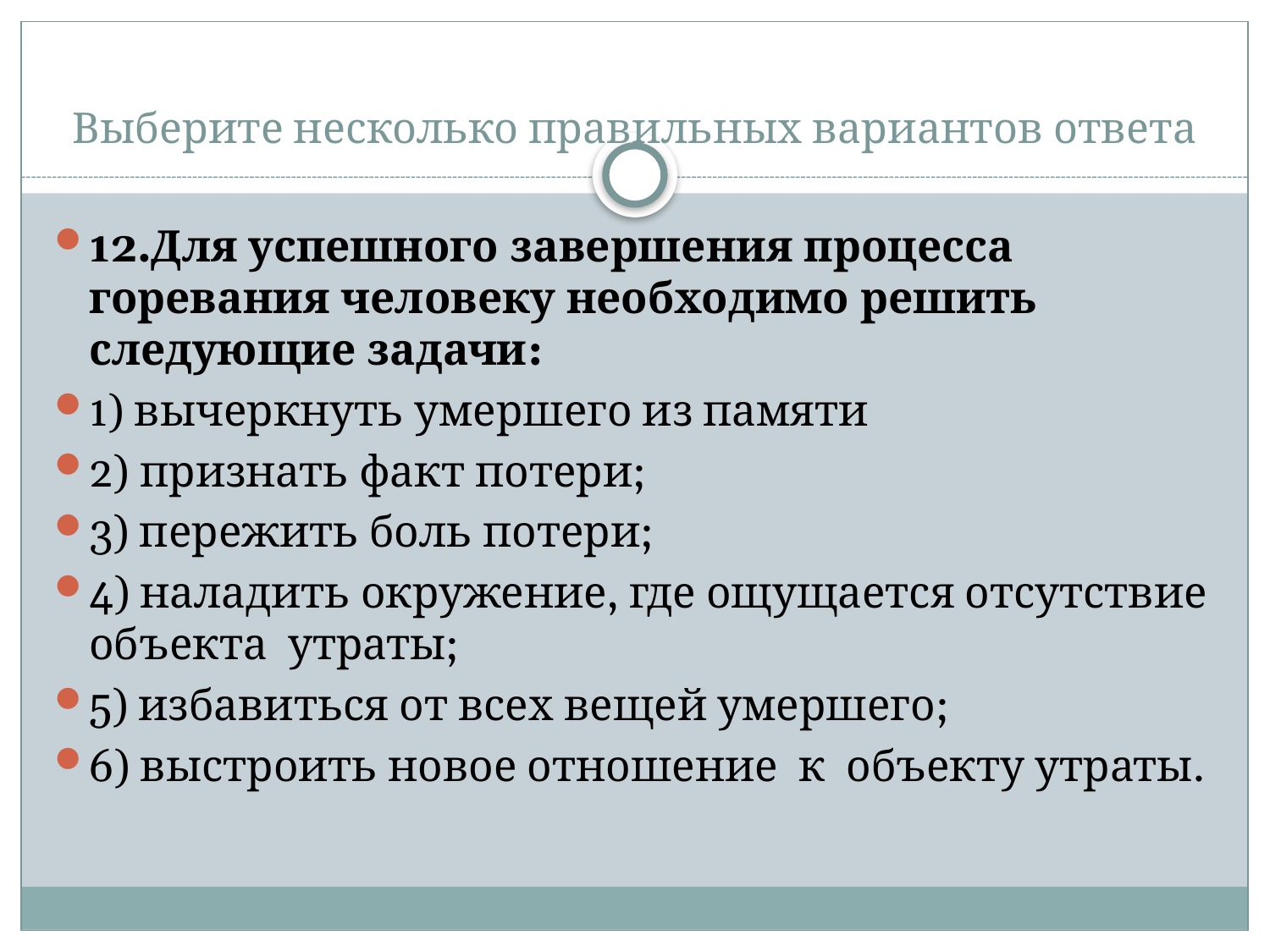

# Выберите несколько правильных вариантов ответа
12.Для успешного завершения процесса  горевания человеку необходимо решить следующие задачи:
1) вычеркнуть умершего из памяти
2) признать факт потери;
3) пережить боль потери;
4) наладить окружение, где ощущается отсутствие объекта  утраты;
5) избавиться от всех вещей умершего;
6) выстроить новое отношение  к  объекту утраты.